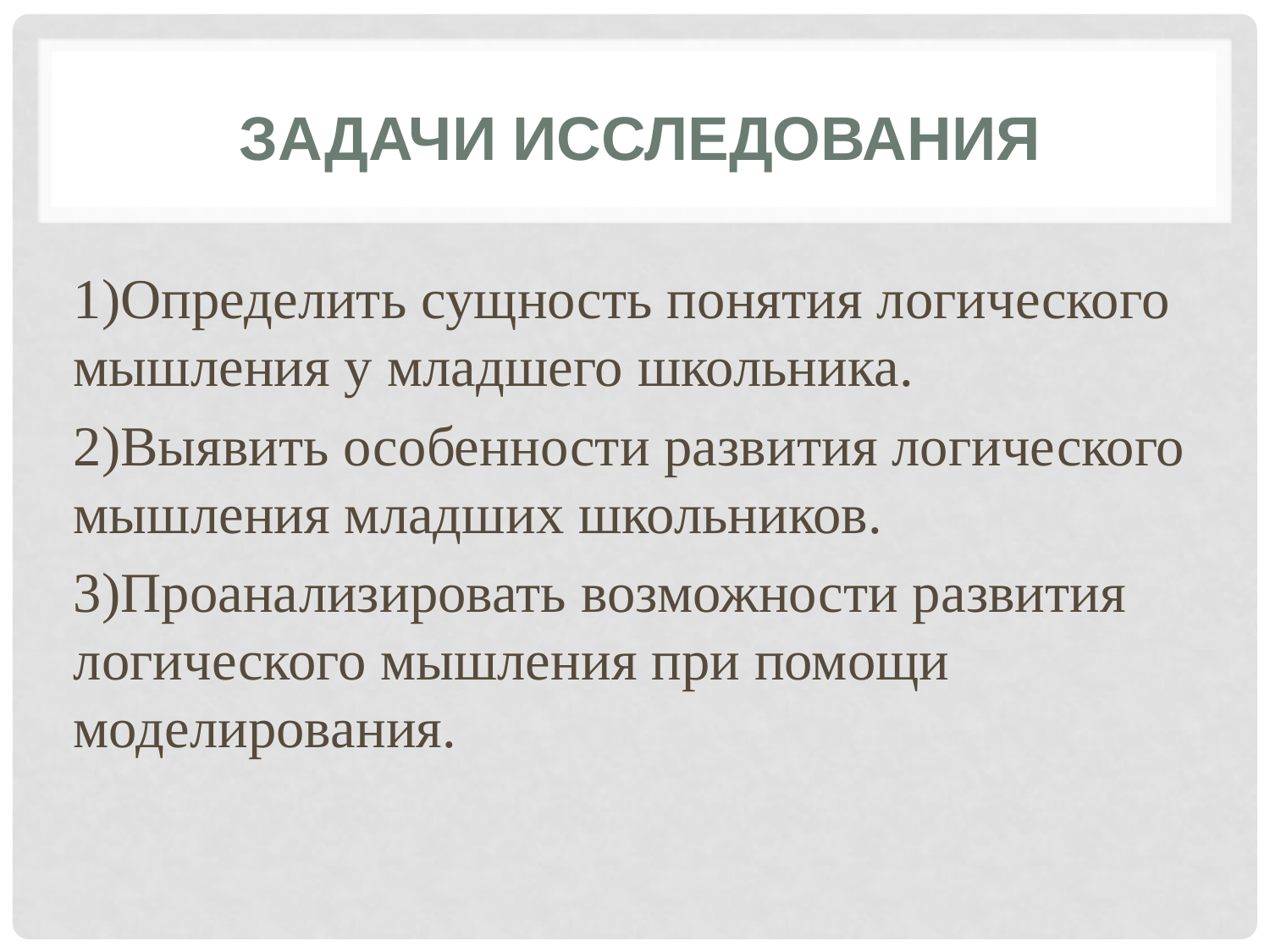

# Задачи исследования
1)Определить сущность понятия логического мышления у младшего школьника.
2)Выявить особенности развития логического мышления младших школьников.
3)Проанализировать возможности развития логического мышления при помощи моделирования.